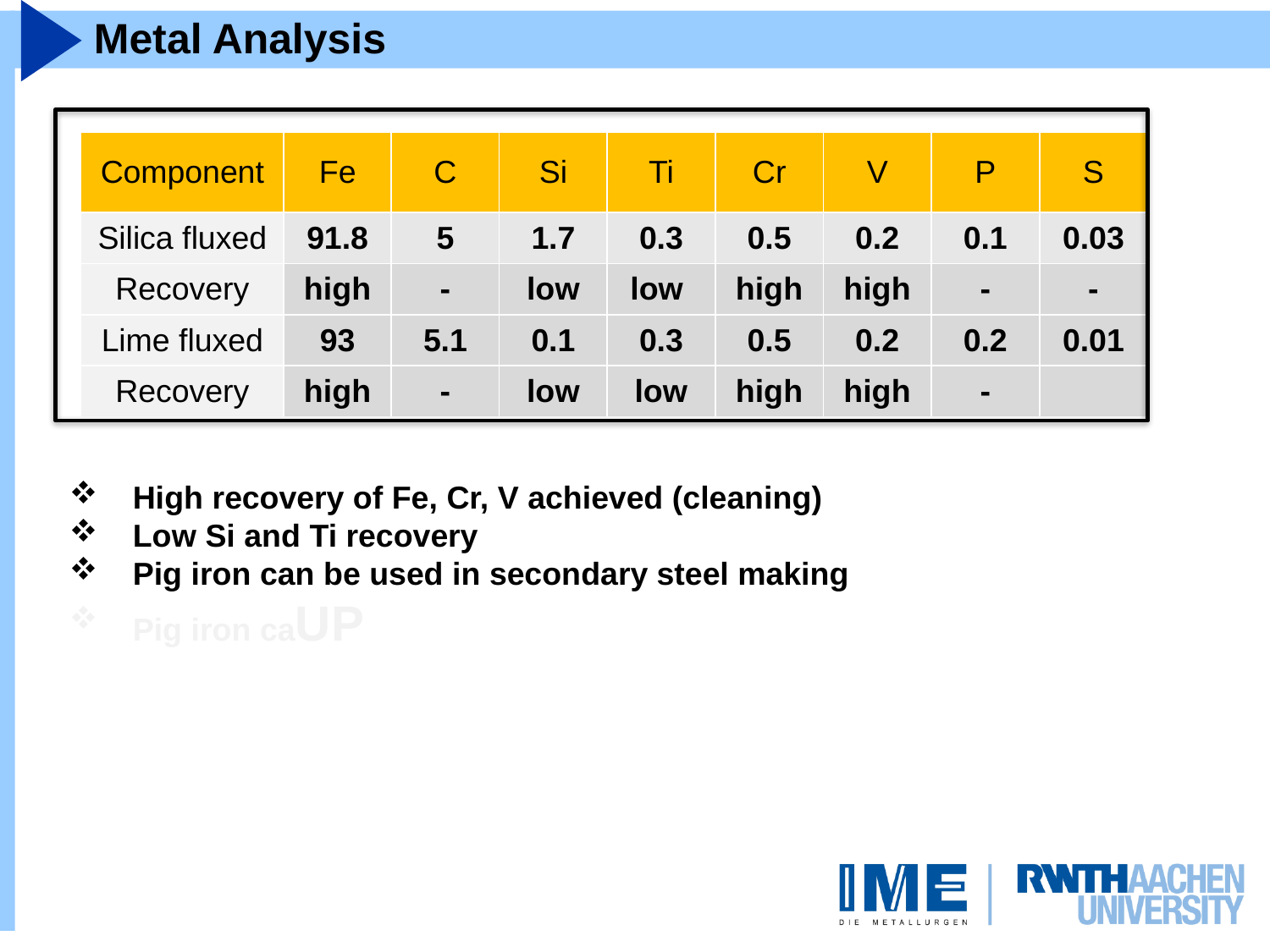

# Metal Analysis

High recovery of Fe, Cr, V achieved (cleaning)
Low Si and Ti recovery
Pig iron can be used in secondary steel making
Pig iron caUP

| Component | Fe | C | Si | Ti | Cr | V | P | S |
| --- | --- | --- | --- | --- | --- | --- | --- | --- |
| Silica fluxed | 91.8 | 5 | 1.7 | 0.3 | 0.5 | 0.2 | 0.1 | 0.03 |
| Recovery | high | - | low | low | high | high | - | - |
| Lime fluxed | 93 | 5.1 | 0.1 | 0.3 | 0.5 | 0.2 | 0.2 | 0.01 |
| Recovery | high | - | low | low | high | high | - |  |